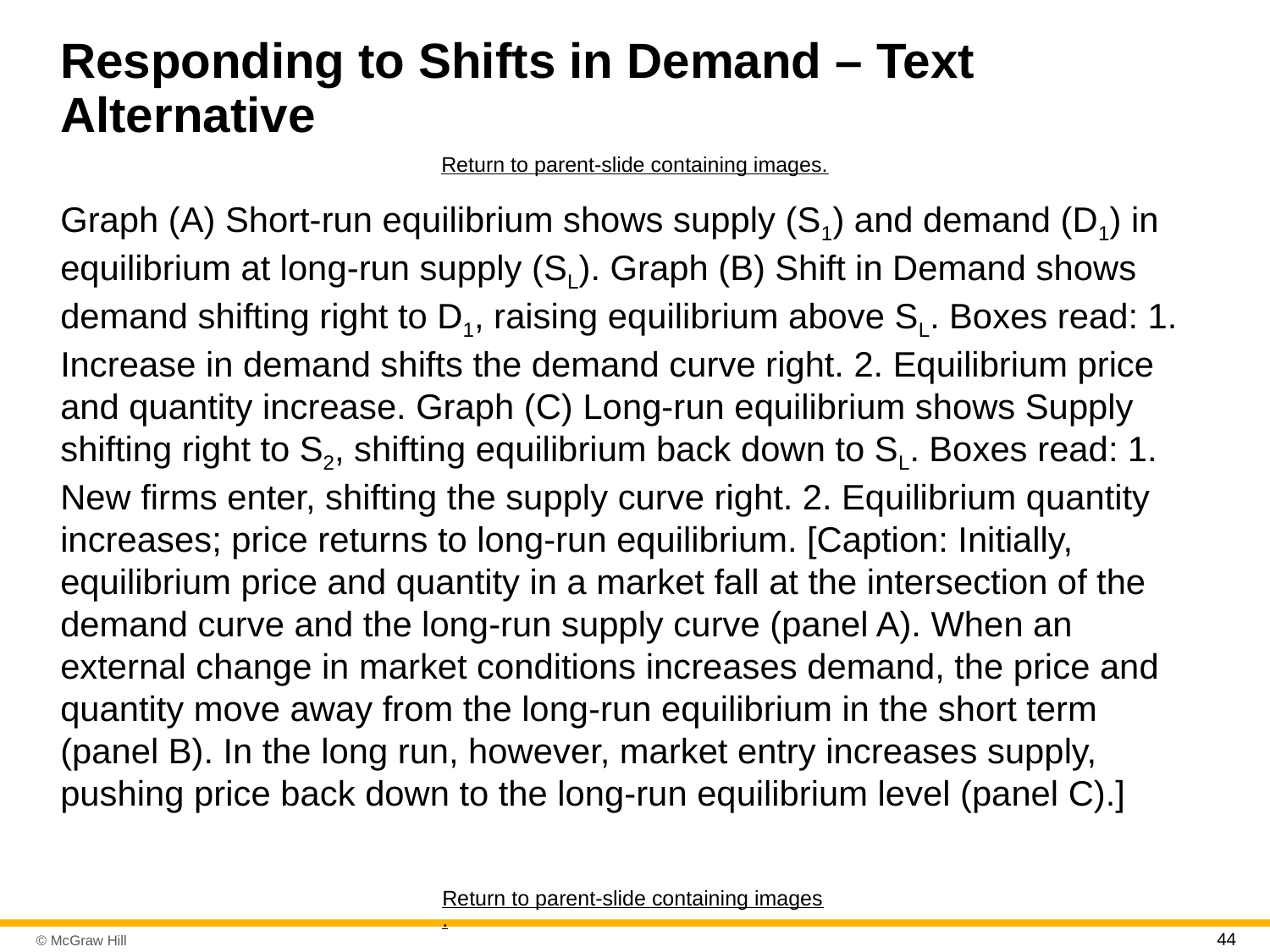

# Responding to Shifts in Demand – Text Alternative
Return to parent-slide containing images.
Graph (A) Short-run equilibrium shows supply (S1) and demand (D1) in equilibrium at long-run supply (SL). Graph (B) Shift in Demand shows demand shifting right to D1, raising equilibrium above SL. Boxes read: 1. Increase in demand shifts the demand curve right. 2. Equilibrium price and quantity increase. Graph (C) Long-run equilibrium shows Supply shifting right to S2, shifting equilibrium back down to SL. Boxes read: 1. New firms enter, shifting the supply curve right. 2. Equilibrium quantity increases; price returns to long-run equilibrium. [Caption: Initially, equilibrium price and quantity in a market fall at the intersection of the demand curve and the long-run supply curve (panel A). When an external change in market conditions increases demand, the price and quantity move away from the long-run equilibrium in the short term (panel B). In the long run, however, market entry increases supply, pushing price back down to the long-run equilibrium level (panel C).]
Return to parent-slide containing images.